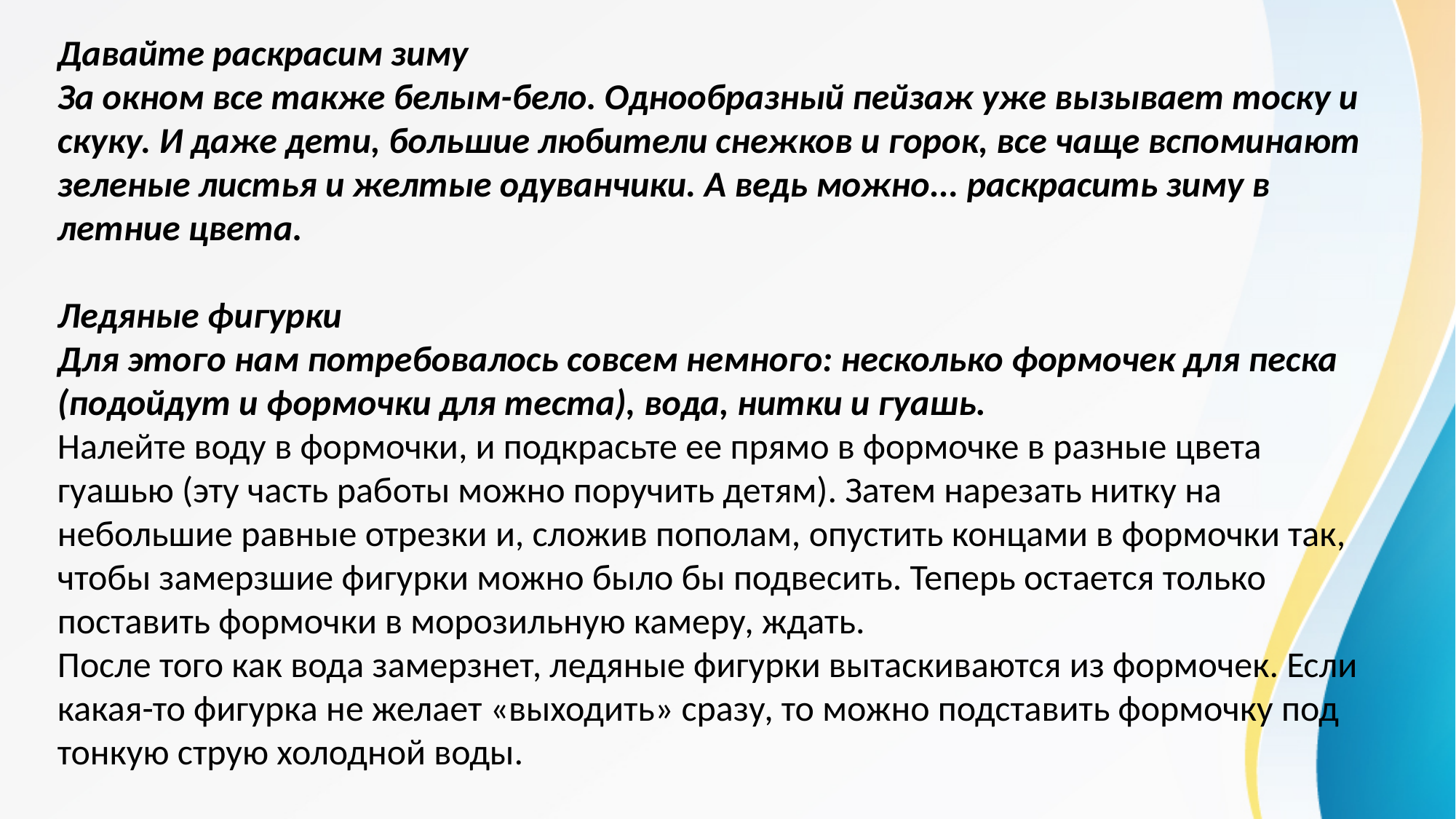

Давайте раскрасим зимуЗа окном все также белым-бело. Однообразный пейзаж уже вызывает тоску и скуку. И даже дети, большие любители снежков и горок, все чаще вспоминают зеленые листья и желтые одуванчики. А ведь можно... раскрасить зиму в летние цвета.

Ледяные фигуркиДля этого нам потребовалось совсем немного: несколько формочек для песка (подойдут и формочки для теста), вода, нитки и гуашь.
Налейте воду в формочки, и подкрасьте ее прямо в формочке в разные цвета гуашью (эту часть работы можно поручить детям). Затем нарезать нитку на небольшие равные отрезки и, сложив пополам, опустить концами в формочки так, чтобы замерзшие фигурки можно было бы подвесить. Теперь остается только поставить формочки в морозильную камеру, ждать.После того как вода замерзнет, ледяные фигурки вытаскиваются из формочек. Если какая-то фигурка не желает «выходить» сразу, то можно подставить формочку под тонкую струю холодной воды.